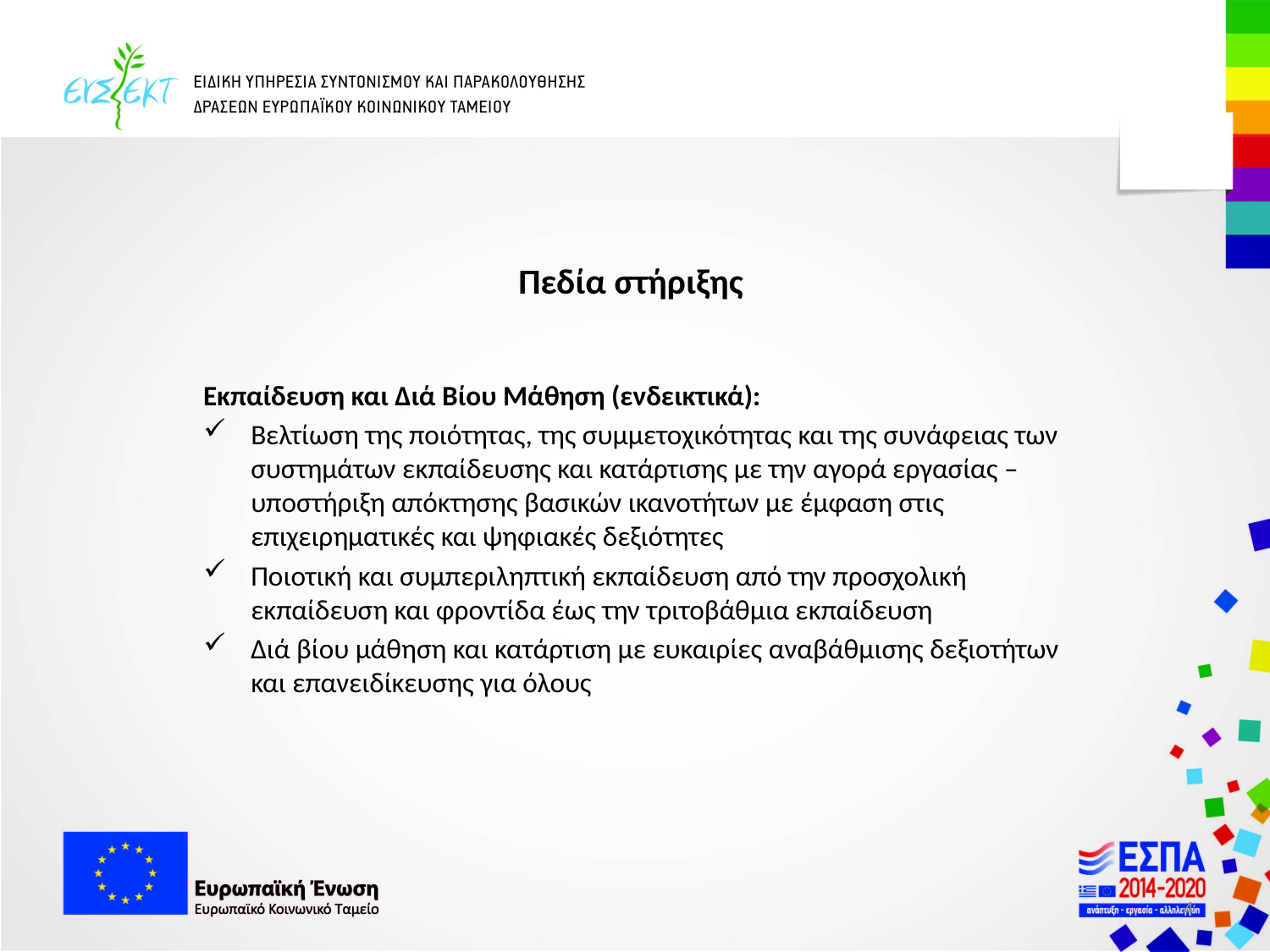

# Πεδία στήριξης
Εκπαίδευση και Διά Βίου Μάθηση (ενδεικτικά):
Βελτίωση της ποιότητας, της συμμετοχικότητας και της συνάφειας των συστημάτων εκπαίδευσης και κατάρτισης με την αγορά εργασίας – υποστήριξη απόκτησης βασικών ικανοτήτων με έμφαση στις επιχειρηματικές και ψηφιακές δεξιότητες
Ποιοτική και συμπεριληπτική εκπαίδευση από την προσχολική εκπαίδευση και φροντίδα έως την τριτοβάθμια εκπαίδευση
Διά βίου μάθηση και κατάρτιση με ευκαιρίες αναβάθμισης δεξιοτήτων και επανειδίκευσης για όλους

4